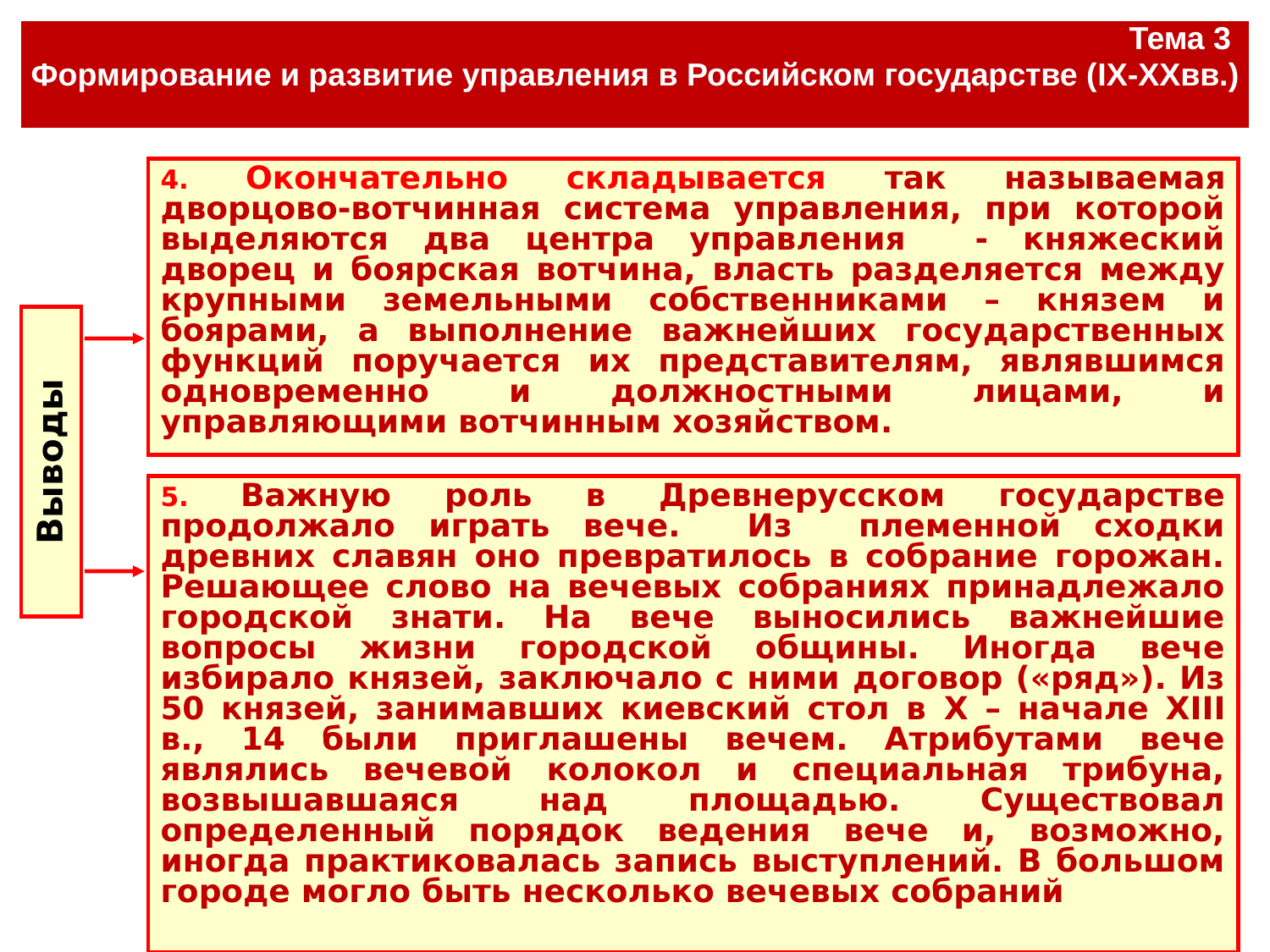

| Тема 3 Формирование и развитие управления в Российском государстве (IX-XXвв.) |
| --- |
#
4. Окончательно складывается так называемая дворцово-вотчинная система управления, при которой выделяются два центра управления  - княжеский дворец и боярская вотчина, власть разделяется между крупными земельными собственниками – князем и боярами, а выполнение важнейших государственных функций поручается их представителям, являвшимся одновременно и должностными лицами, и управляющими вотчинным хозяйством.

Выводы
5. Важную роль в Древнерусском государстве продолжало играть вече.  Из  племенной сходки древних славян оно превратилось в собрание горожан. Решающее слово на вечевых собраниях принадлежало городской знати. На вече выносились важнейшие вопросы жизни городской общины. Иногда вече избирало князей, заключало с ними договор («ряд»). Из 50 князей, занимавших киевский стол в X – начале XIII в., 14 были приглашены вечем. Атрибутами вече являлись вечевой колокол и специальная трибуна, возвышавшаяся над площадью. Существовал определенный порядок ведения вече и, возможно, иногда практиковалась запись выступлений. В большом городе могло быть несколько вечевых собраний